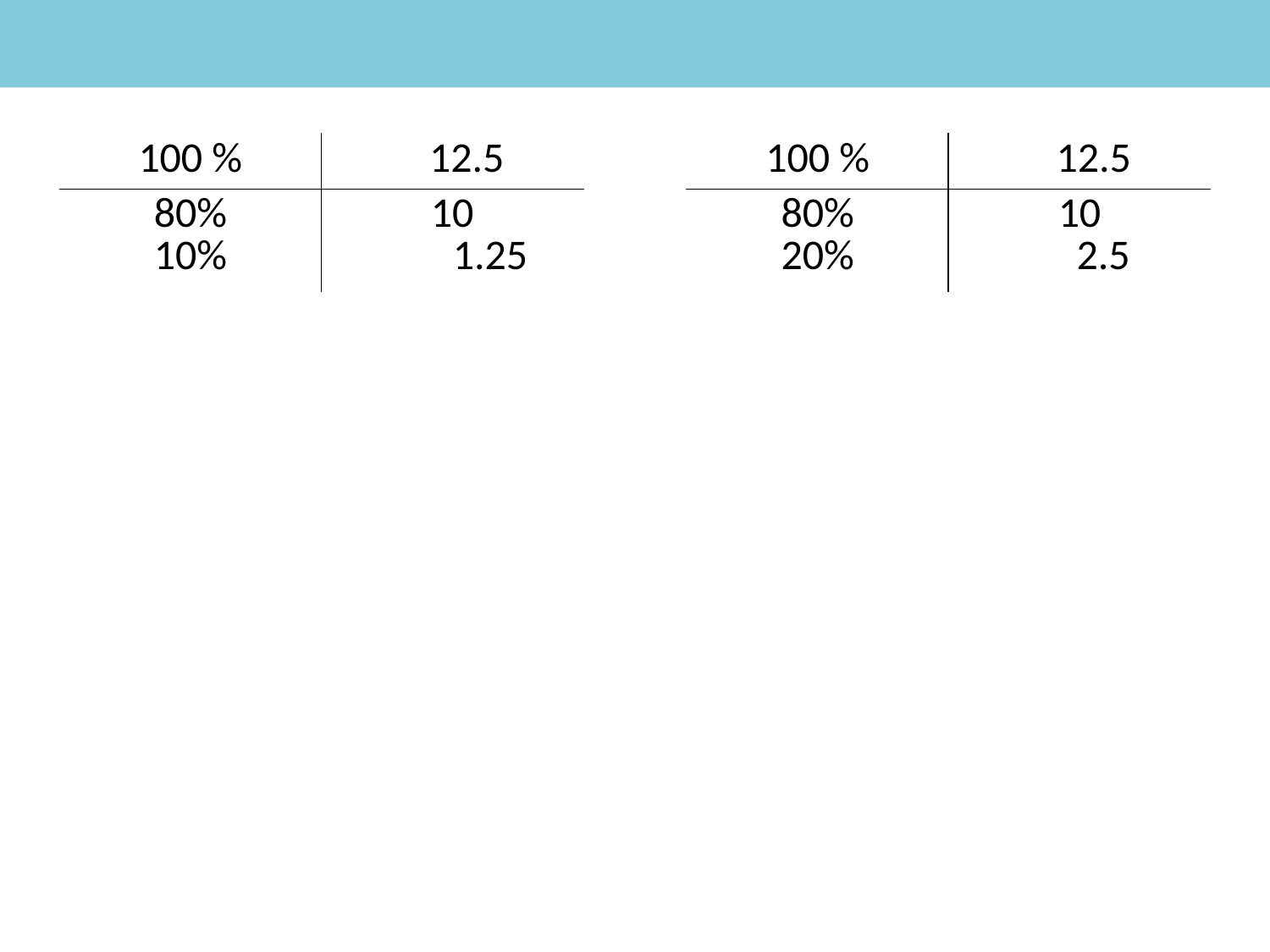

| 100 % | 12.5 |
| --- | --- |
| 80% 10% | 10 1.25 |
| 100 % | 12.5 |
| --- | --- |
| 80% 20% | 10 2.5 |